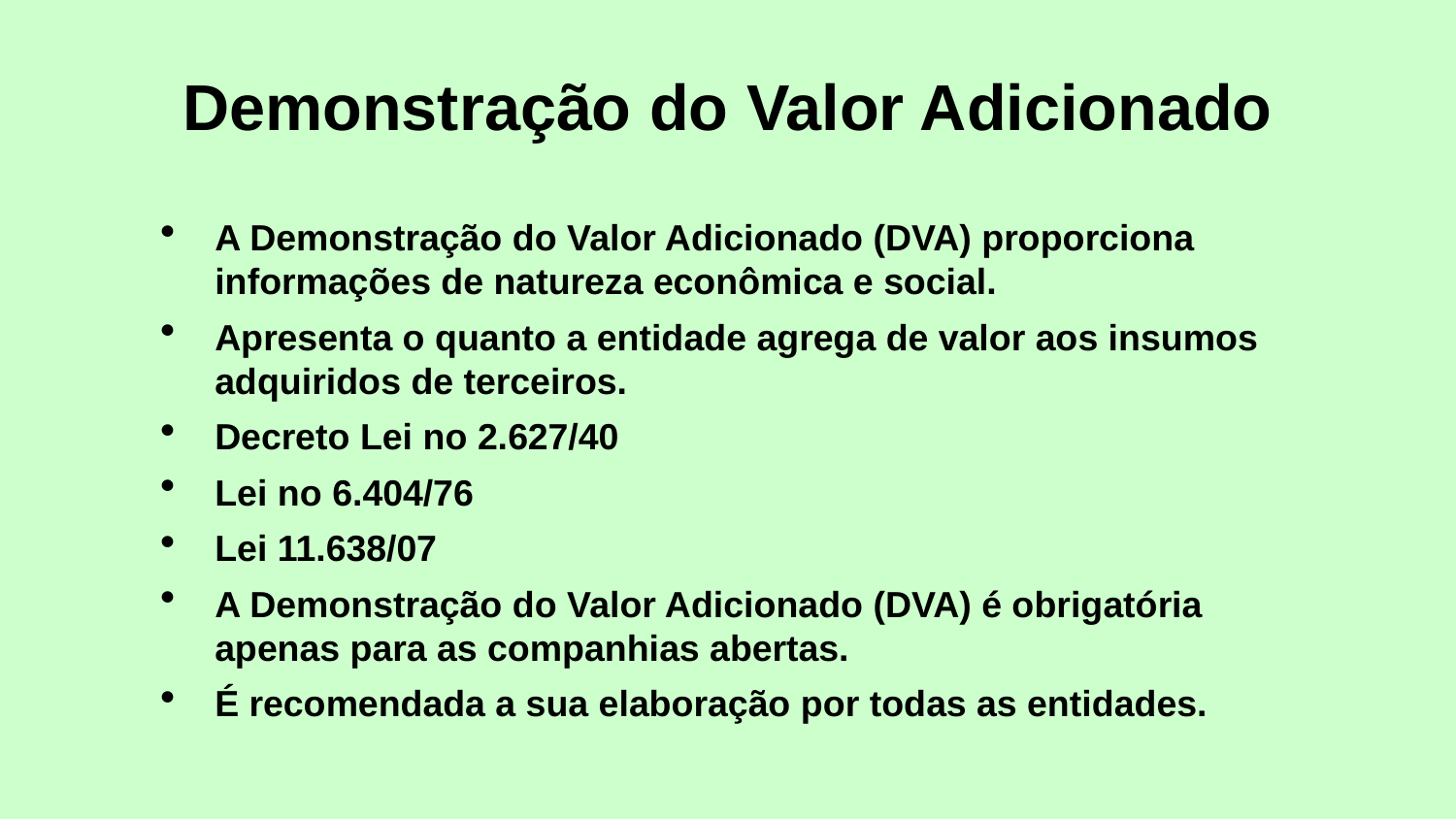

# Demonstração do Valor Adicionado
A Demonstração do Valor Adicionado (DVA) proporciona informações de natureza econômica e social.
Apresenta o quanto a entidade agrega de valor aos insumos adquiridos de terceiros.
Decreto Lei no 2.627/40
Lei no 6.404/76
Lei 11.638/07
A Demonstração do Valor Adicionado (DVA) é obrigatória apenas para as companhias abertas.
É recomendada a sua elaboração por todas as entidades.